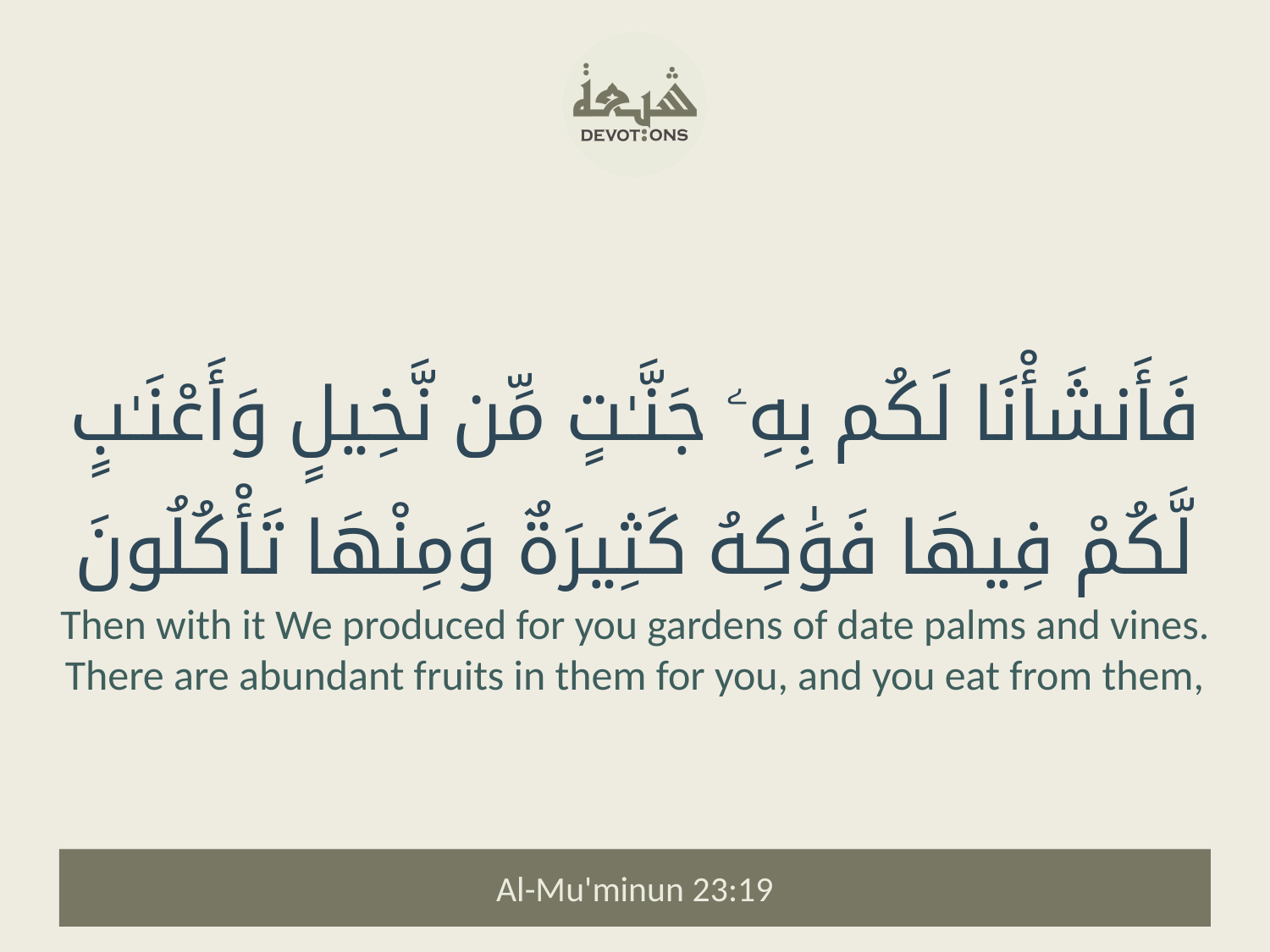

فَأَنشَأْنَا لَكُم بِهِۦ جَنَّـٰتٍ مِّن نَّخِيلٍ وَأَعْنَـٰبٍ لَّكُمْ فِيهَا فَوَٰكِهُ كَثِيرَةٌ وَمِنْهَا تَأْكُلُونَ
Then with it We produced for you gardens of date palms and vines. There are abundant fruits in them for you, and you eat from them,
Al-Mu'minun 23:19